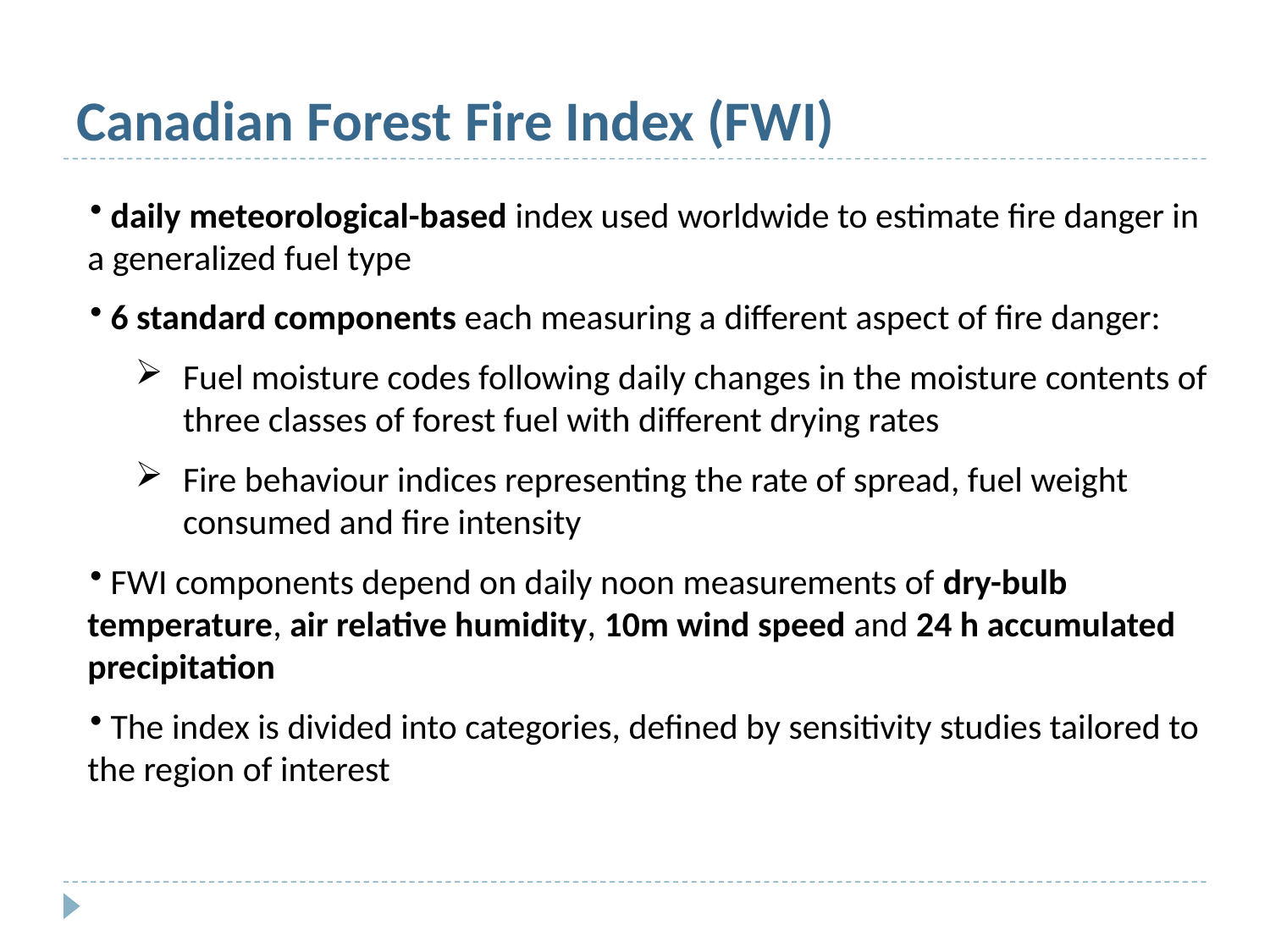

# Canadian Forest Fire Index (FWI)
 daily meteorological-based index used worldwide to estimate fire danger in a generalized fuel type
 6 standard components each measuring a different aspect of fire danger:
Fuel moisture codes following daily changes in the moisture contents of three classes of forest fuel with different drying rates
Fire behaviour indices representing the rate of spread, fuel weight consumed and fire intensity
 FWI components depend on daily noon measurements of dry-bulb temperature, air relative humidity, 10m wind speed and 24 h accumulated precipitation
 The index is divided into categories, defined by sensitivity studies tailored to the region of interest